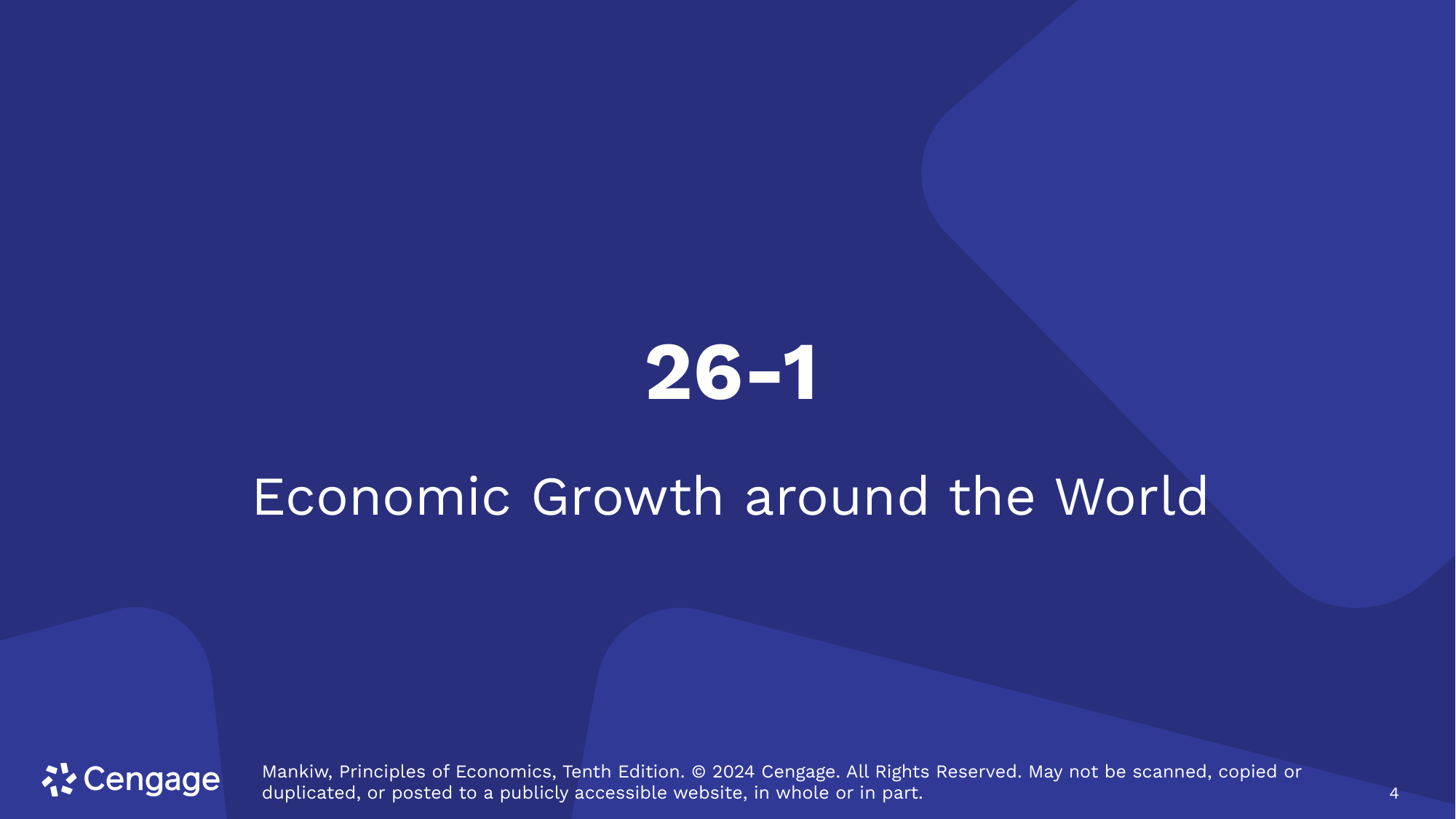

# 26-1
Economic Growth around the World